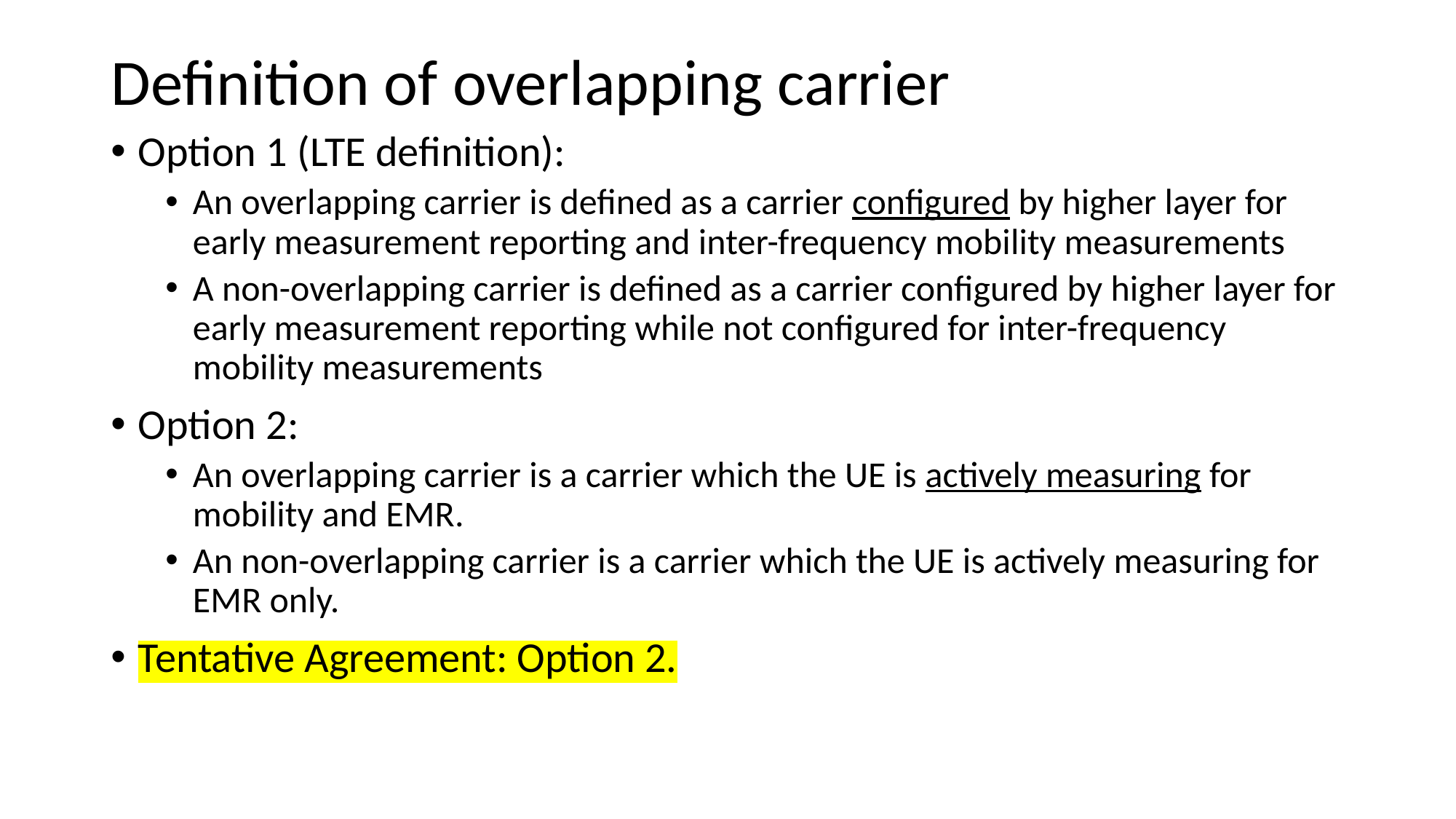

# Definition of overlapping carrier
Option 1 (LTE definition):
An overlapping carrier is defined as a carrier configured by higher layer for early measurement reporting and inter-frequency mobility measurements
A non-overlapping carrier is defined as a carrier configured by higher layer for early measurement reporting while not configured for inter-frequency mobility measurements
Option 2:
An overlapping carrier is a carrier which the UE is actively measuring for mobility and EMR.
An non-overlapping carrier is a carrier which the UE is actively measuring for EMR only.
Tentative Agreement: Option 2.